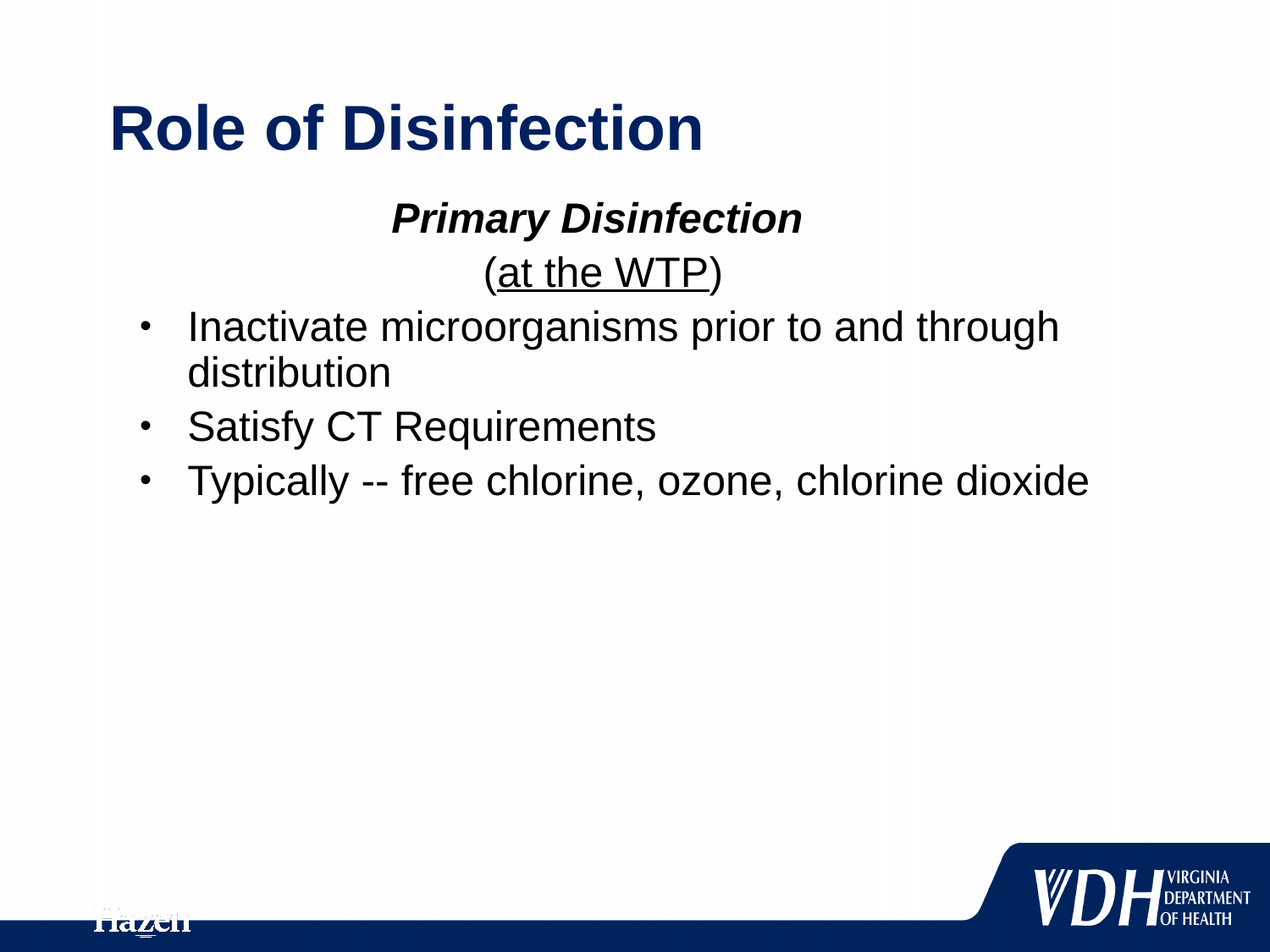

# Role of Disinfection
Primary Disinfection
(at the WTP)
Inactivate microorganisms prior to and through distribution
Satisfy CT Requirements
Typically -- free chlorine, ozone, chlorine dioxide